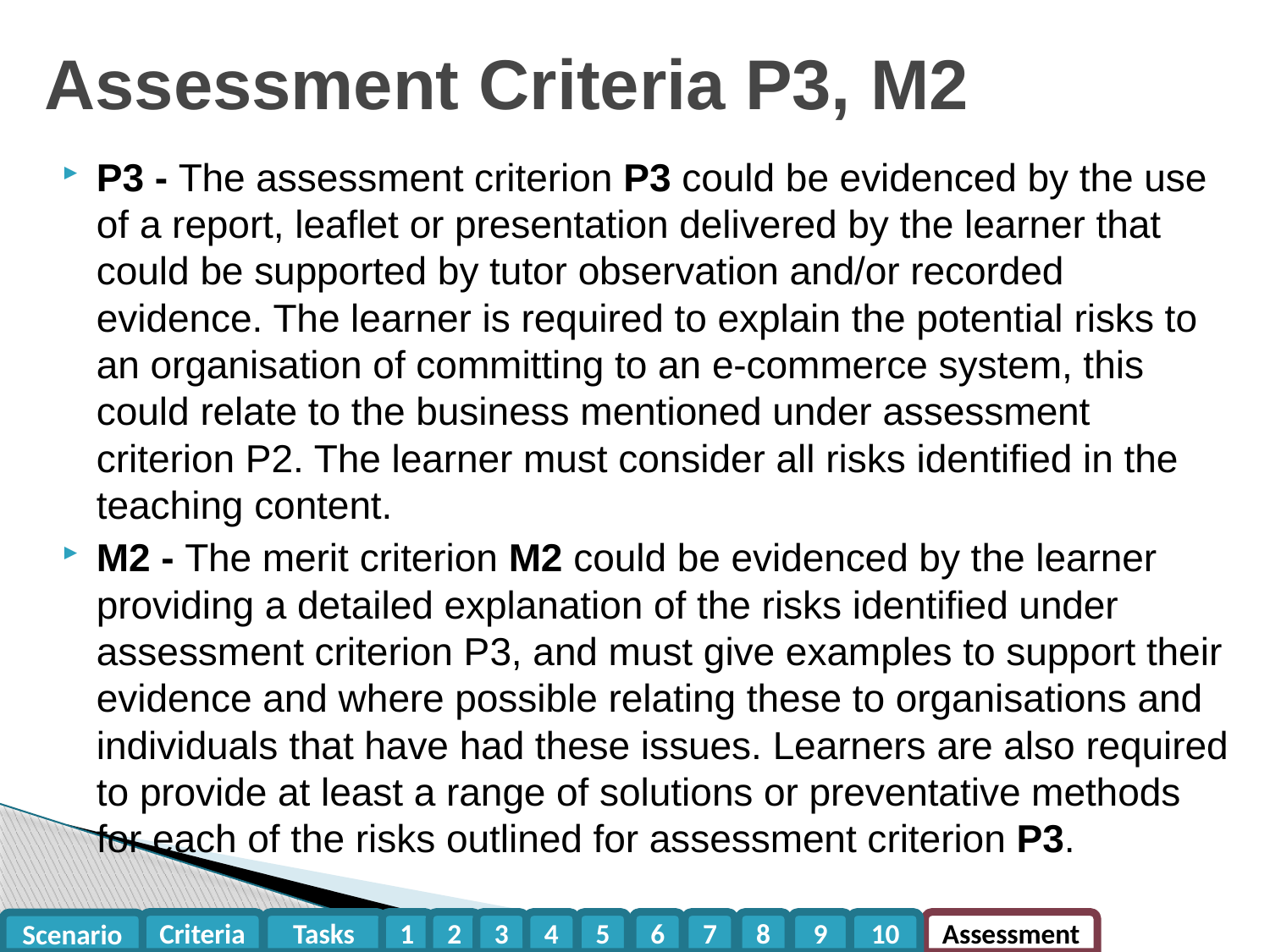

# Assessment Criteria P3, M2
P3 - The assessment criterion P3 could be evidenced by the use of a report, leaflet or presentation delivered by the learner that could be supported by tutor observation and/or recorded evidence. The learner is required to explain the potential risks to an organisation of committing to an e-commerce system, this could relate to the business mentioned under assessment criterion P2. The learner must consider all risks identified in the teaching content.
M2 - The merit criterion M2 could be evidenced by the learner providing a detailed explanation of the risks identified under assessment criterion P3, and must give examples to support their evidence and where possible relating these to organisations and individuals that have had these issues. Learners are also required to provide at least a range of solutions or preventative methods for each of the risks outlined for assessment criterion P3.